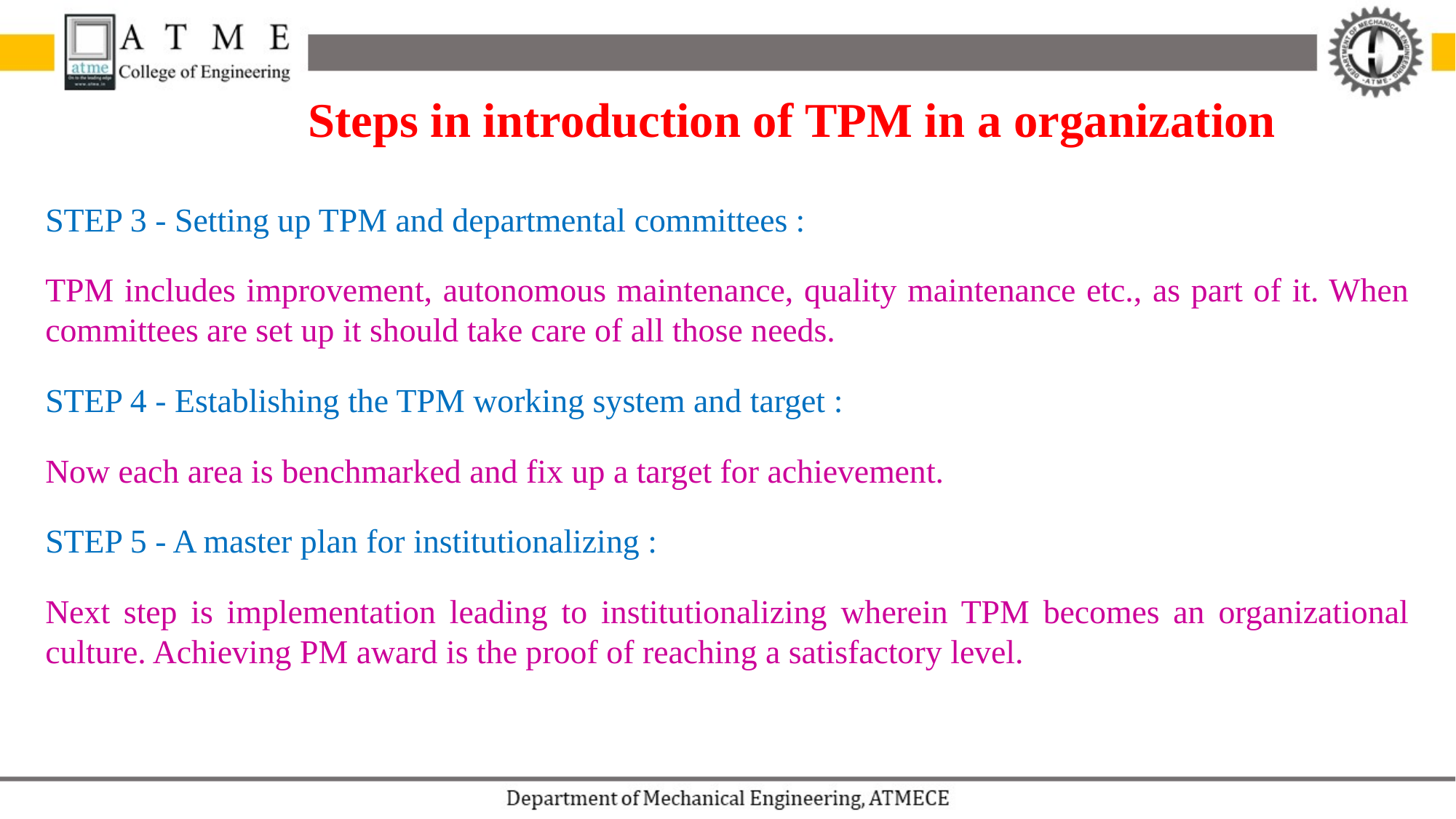

Steps in introduction of TPM in a organization
STEP 3 - Setting up TPM and departmental committees :
TPM includes improvement, autonomous maintenance, quality maintenance etc., as part of it. When committees are set up it should take care of all those needs.
STEP 4 - Establishing the TPM working system and target :
Now each area is benchmarked and fix up a target for achievement.
STEP 5 - A master plan for institutionalizing :
Next step is implementation leading to institutionalizing wherein TPM becomes an organizational culture. Achieving PM award is the proof of reaching a satisfactory level.